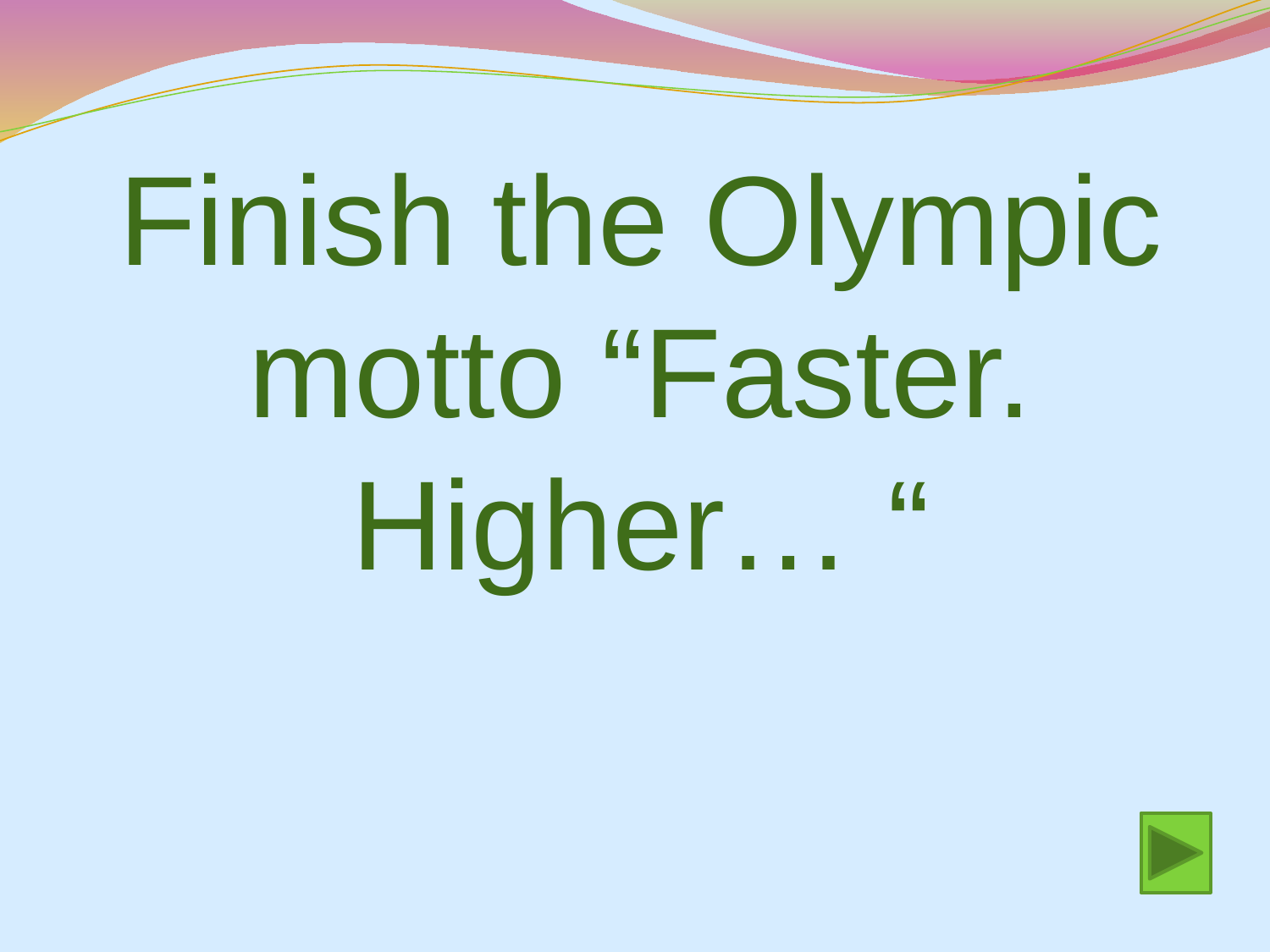

# Finish the Olympic motto “Faster. Higher… “